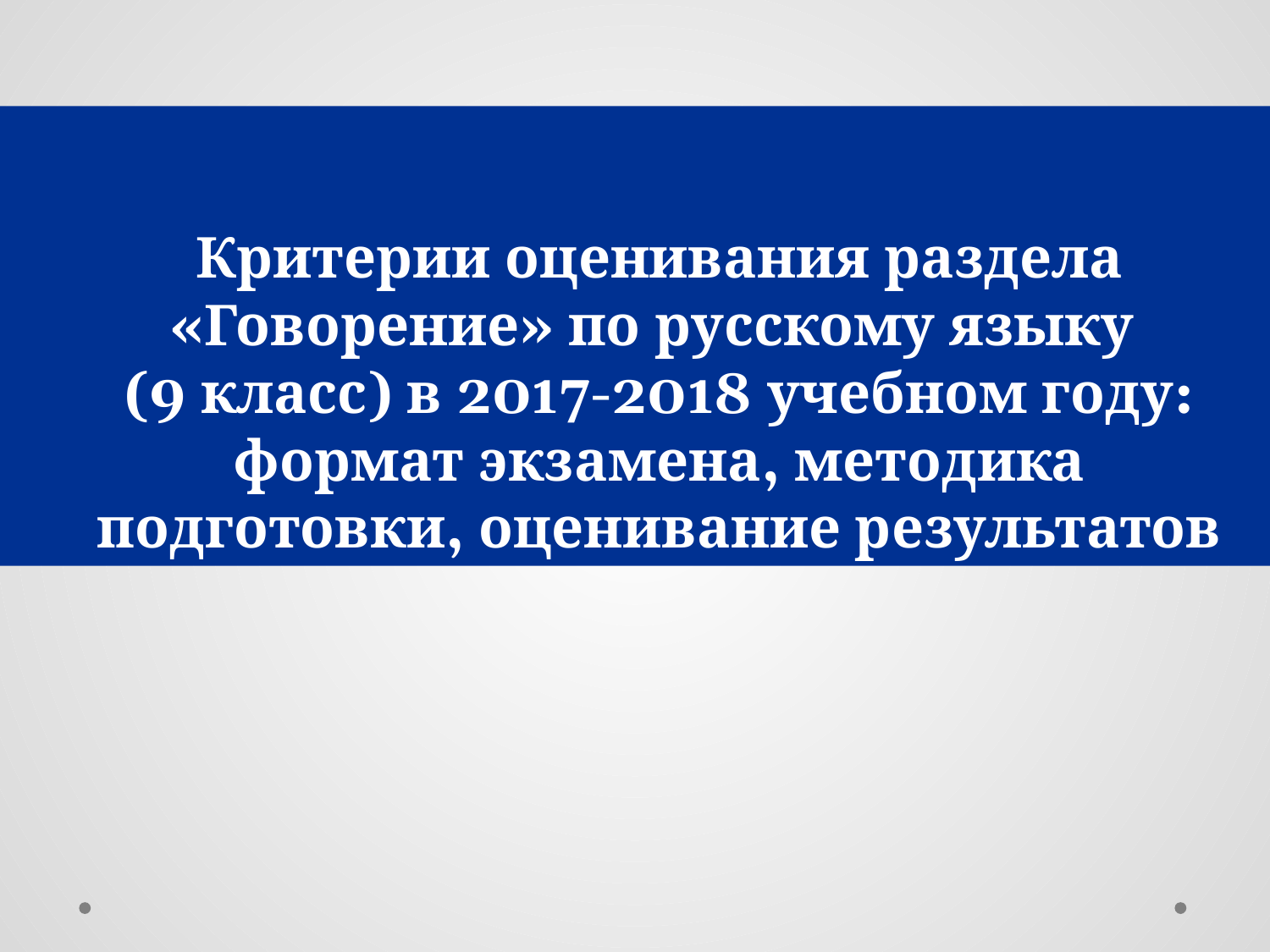

Критерии оценивания раздела «Говорение» по русскому языку
(9 класс) в 2017-2018 учебном году: формат экзамена, методика подготовки, оценивание результатов